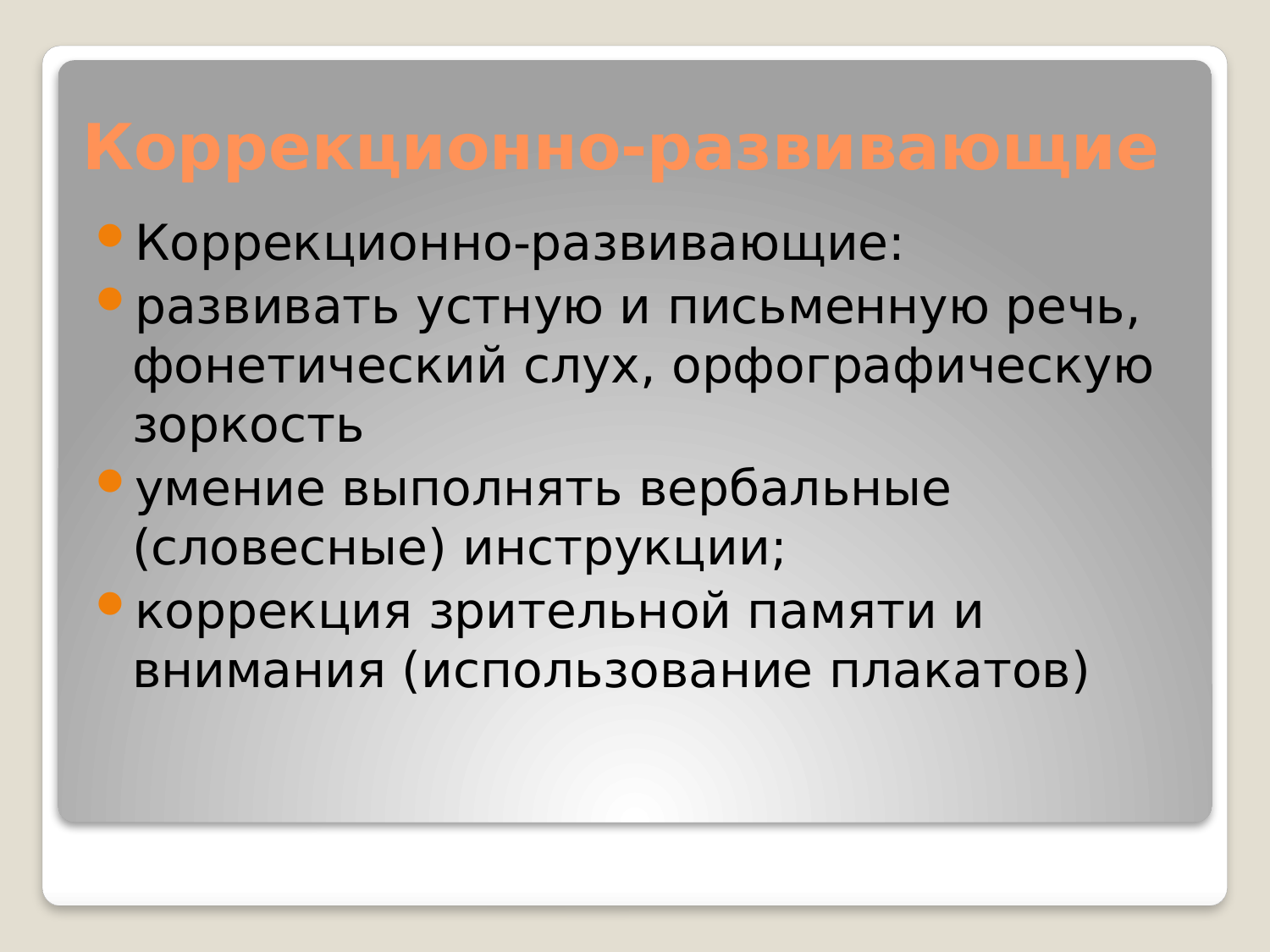

# Коррекционно-развивающие
Коррекционно-развивающие:
развивать устную и письменную речь, фонетический слух, орфографическую зоркость
умение выполнять вербальные (словесные) инструкции;
коррекция зрительной памяти и внимания (использование плакатов)